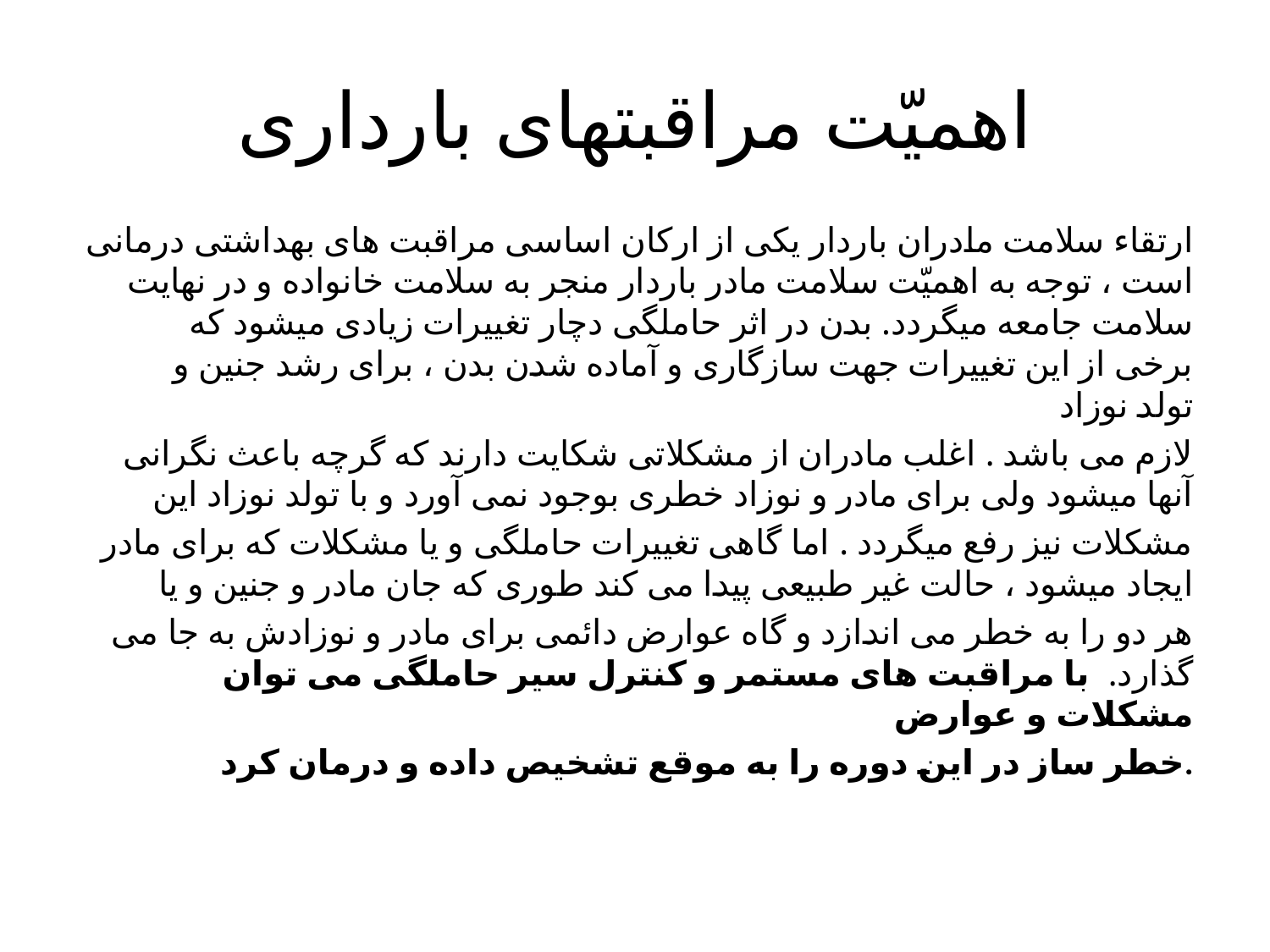

# اهمیّت مراقبتهای بارداری
ارتقاء سلامت مادران باردار یکی از ارکان اساسی مراقبت های بهداشتی درمانی است ، توجه به اهمیّت سلامت مادر باردار منجر به سلامت خانواده و در نهایت سلامت جامعه میگردد. بدن در اثر حاملگی دچار تغییرات زیادی میشود که برخی از این تغییرات جهت سازگاری و آماده شدن بدن ، برای رشد جنین و تولد نوزاد
لازم می باشد . اغلب مادران از مشکلاتی شکایت دارند که گرچه باعث نگرانی آنها میشود ولی برای مادر و نوزاد خطری بوجود نمی آورد و با تولد نوزاد این
مشکلات نیز رفع میگردد . اما گاهی تغییرات حاملگی و یا مشکلات که برای مادر ایجاد میشود ، حالت غیر طبیعی پیدا می کند طوری که جان مادر و جنین و یا
هر دو را به خطر می اندازد و گاه عوارض دائمی برای مادر و نوزادش به جا می گذارد.  با مراقبت های مستمر و کنترل سیر حاملگی می توان مشکلات و عوارض
خطر ساز در این دوره را به موقع تشخیص داده و درمان کرد.